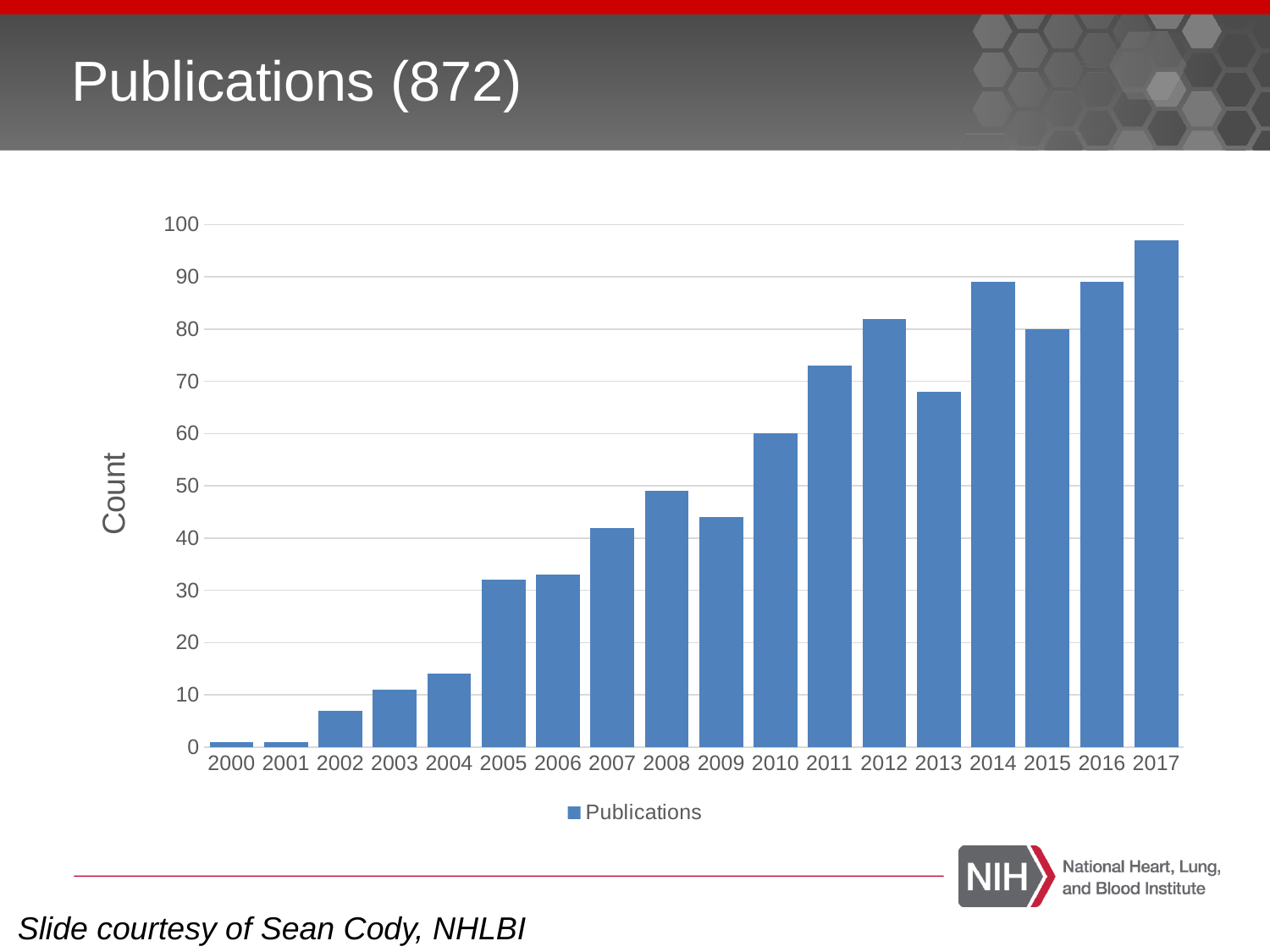

# Publications (872)

### Chart

| Category | Publications |
|---|---|
| 2000 | 1.0 |
| 2001 | 1.0 |
| 2002 | 7.0 |
| 2003 | 11.0 |
| 2004 | 14.0 |
| 2005 | 32.0 |
| 2006 | 33.0 |
| 2007 | 42.0 |
| 2008 | 49.0 |
| 2009 | 44.0 |
| 2010 | 60.0 |
| 2011 | 73.0 |
| 2012 | 82.0 |
| 2013 | 68.0 |
| 2014 | 89.0 |
| 2015 | 80.0 |
| 2016 | 89.0 |
| 2017 | 97.0 |
Slide courtesy of Sean Cody, NHLBI